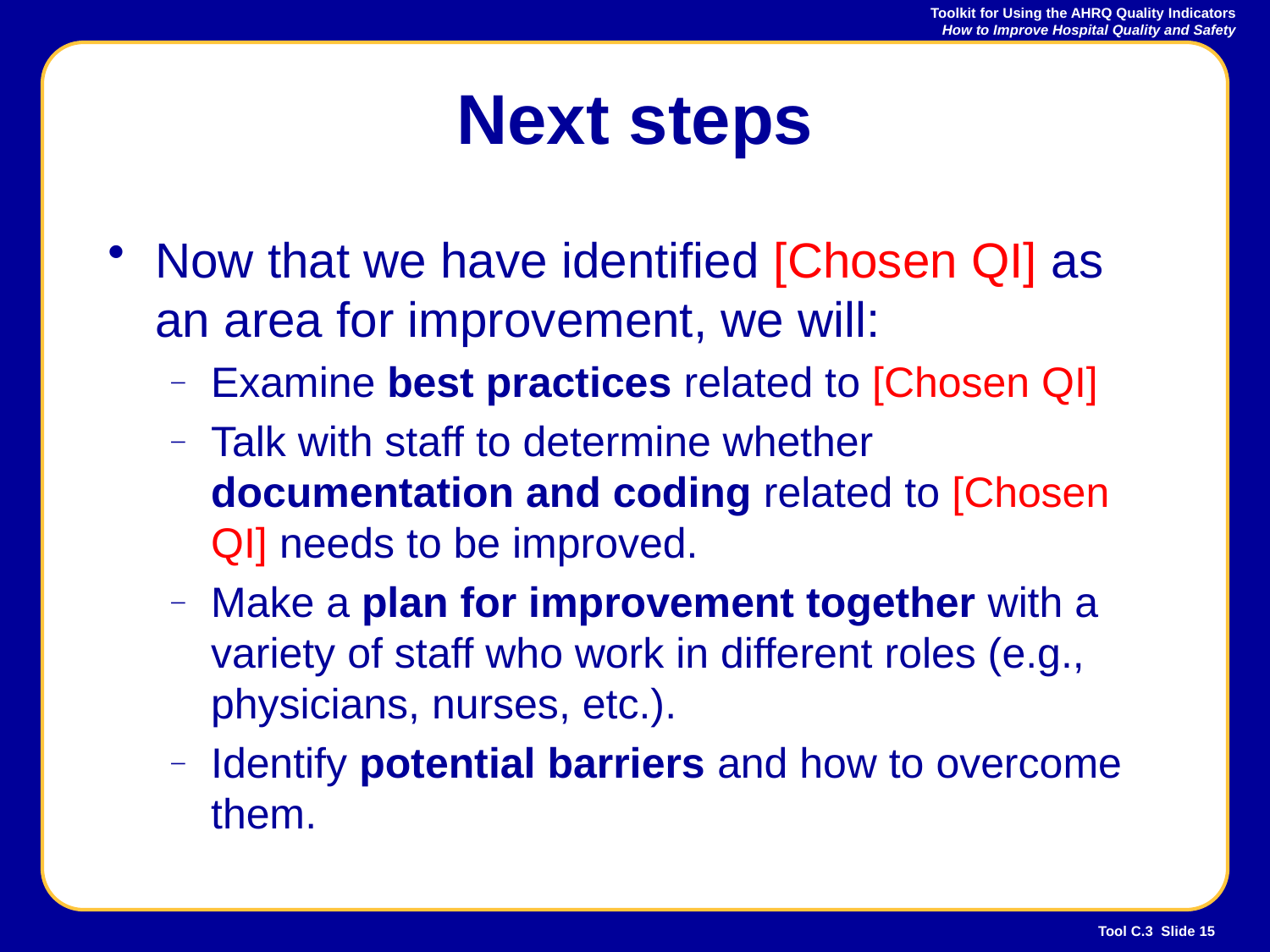

# Next steps
Now that we have identified [Chosen QI] as an area for improvement, we will:
Examine best practices related to [Chosen QI]
Talk with staff to determine whether documentation and coding related to [Chosen QI] needs to be improved.
Make a plan for improvement together with a variety of staff who work in different roles (e.g., physicians, nurses, etc.).
Identify potential barriers and how to overcome them.